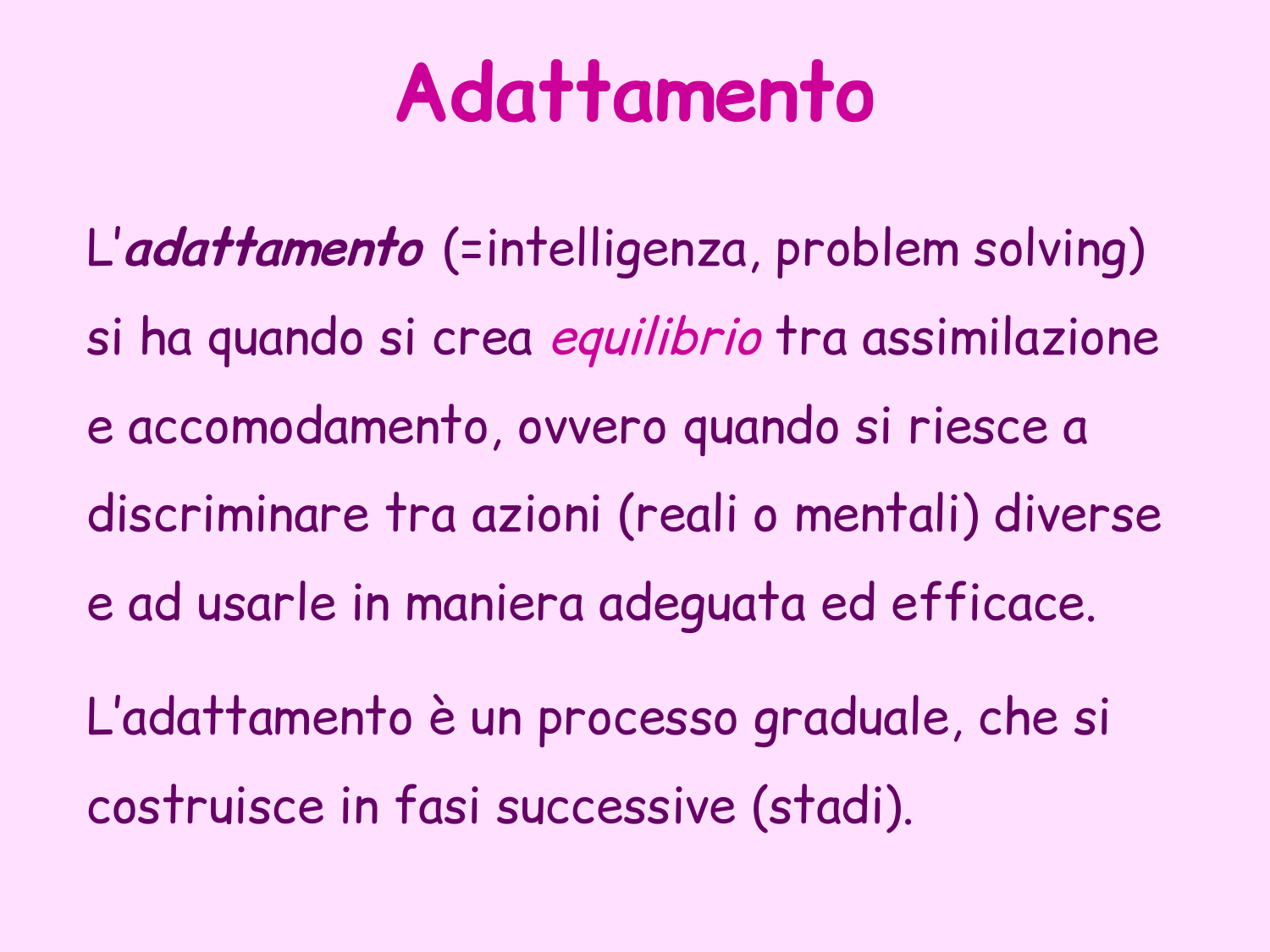

# Adattamento
L’adattamento (=intelligenza, problem solving) si ha quando si crea equilibrio tra assimilazione e accomodamento, ovvero quando si riesce a discriminare tra azioni (reali o mentali) diverse e ad usarle in maniera adeguata ed efficace.
L’adattamento è un processo graduale, che si costruisce in fasi successive (stadi).